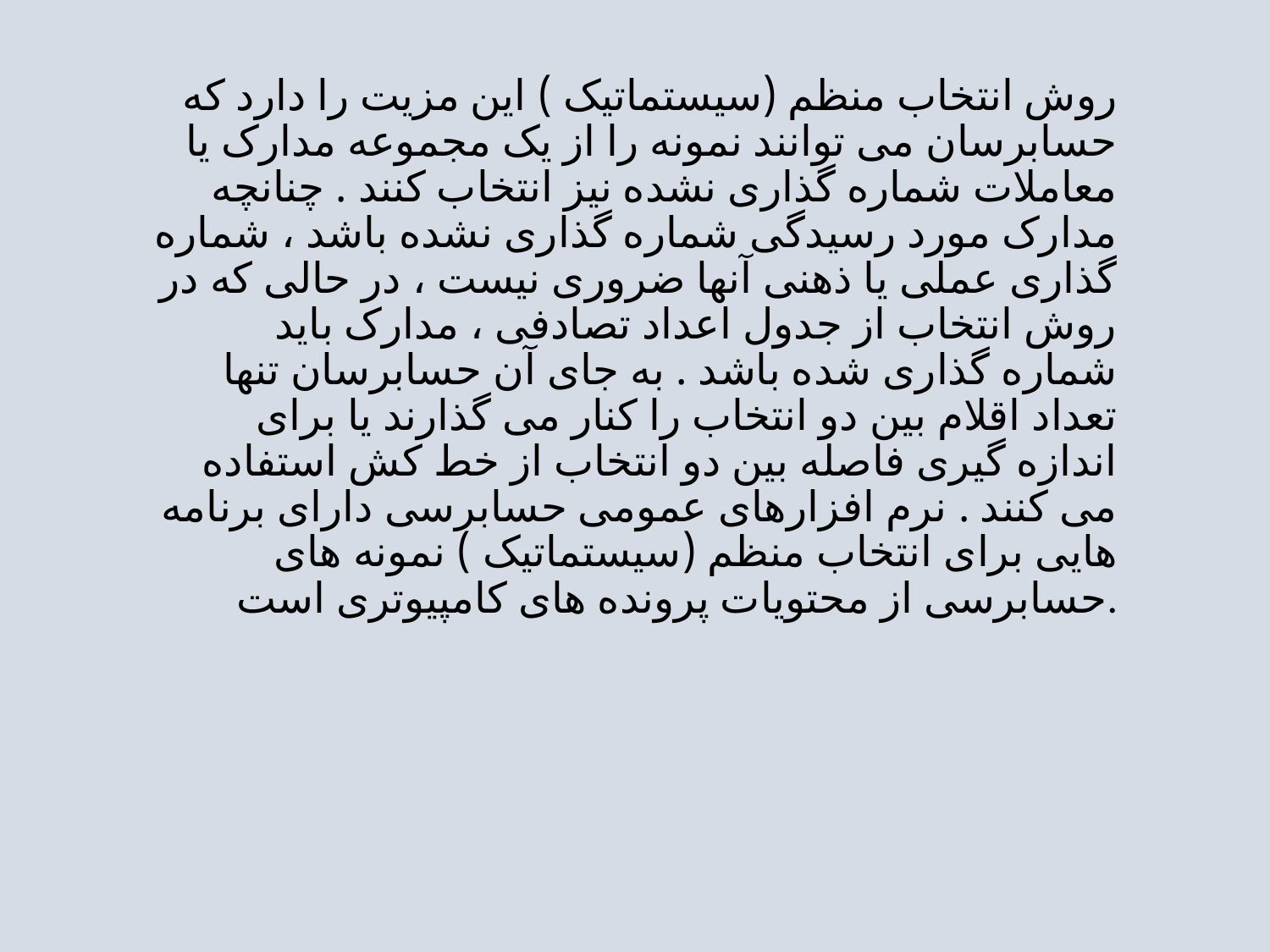

# روش انتخاب منظم (سیستماتیک ) این مزیت را دارد که حسابرسان می توانند نمونه را از یک مجموعه مدارک یا معاملات شماره گذاری نشده نیز انتخاب کنند . چنانچه مدارک مورد رسیدگی شماره گذاری نشده باشد ، شماره گذاری عملی یا ذهنی آنها ضروری نیست ، در حالی که در روش انتخاب از جدول اعداد تصادفی ، مدارک باید شماره گذاری شده باشد . به جای آن حسابرسان تنها تعداد اقلام بین دو انتخاب را کنار می گذارند یا برای اندازه گیری فاصله بین دو انتخاب از خط کش استفاده می کنند . نرم افزارهای عمومی حسابرسی دارای برنامه هایی برای انتخاب منظم (سیستماتیک ) نمونه های حسابرسی از محتویات پرونده های کامپیوتری است.